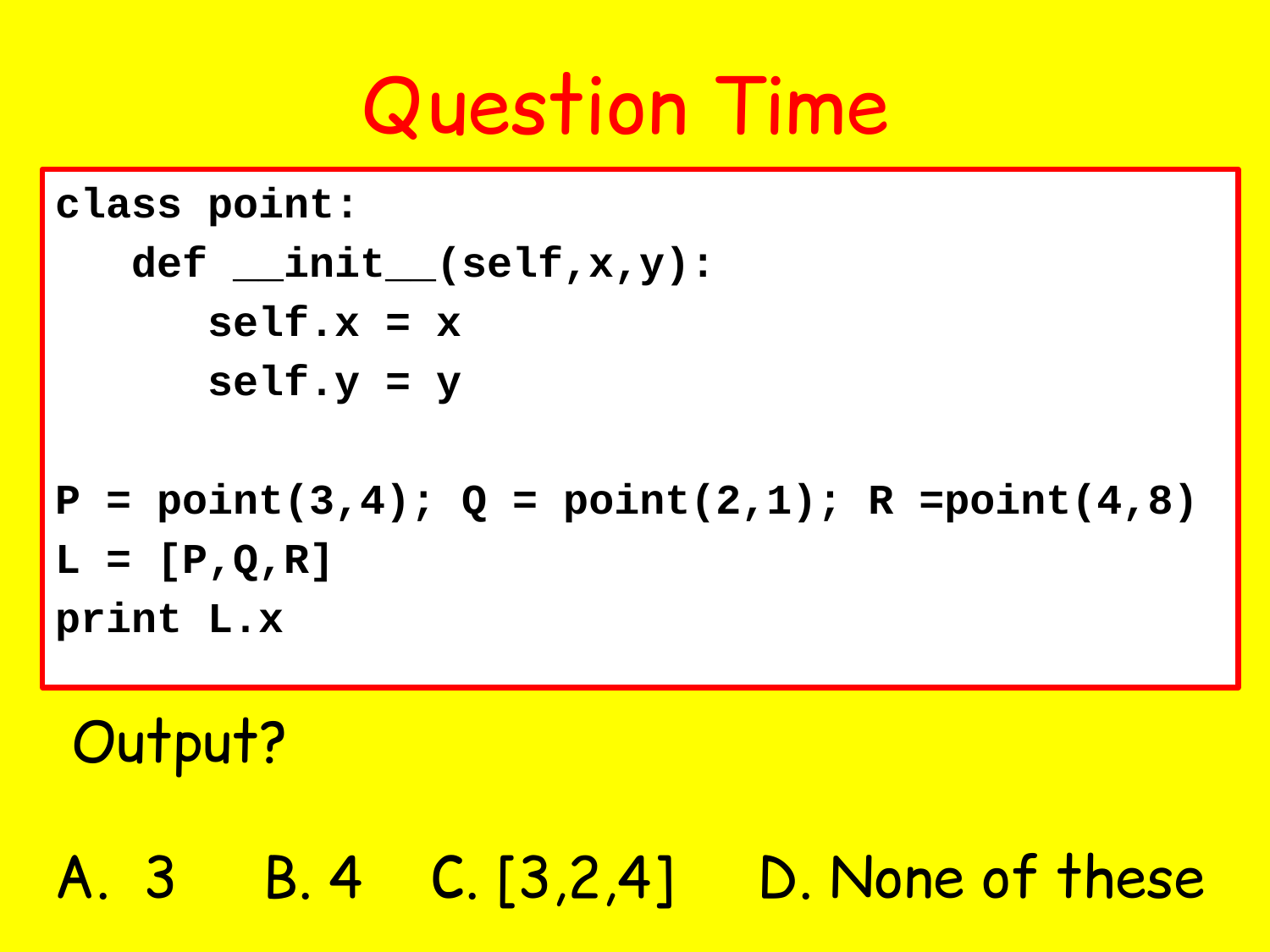

# Question Time
class point:
   def __init__(self,x,y):
      self.x = x
      self.y = y

P = point(3,4); Q = point(2,1); R =point(4,8)
L = [P,Q,R]
print L.x

 Output?

A.  3     B. 4    C. [3,2,4]     D. None of these